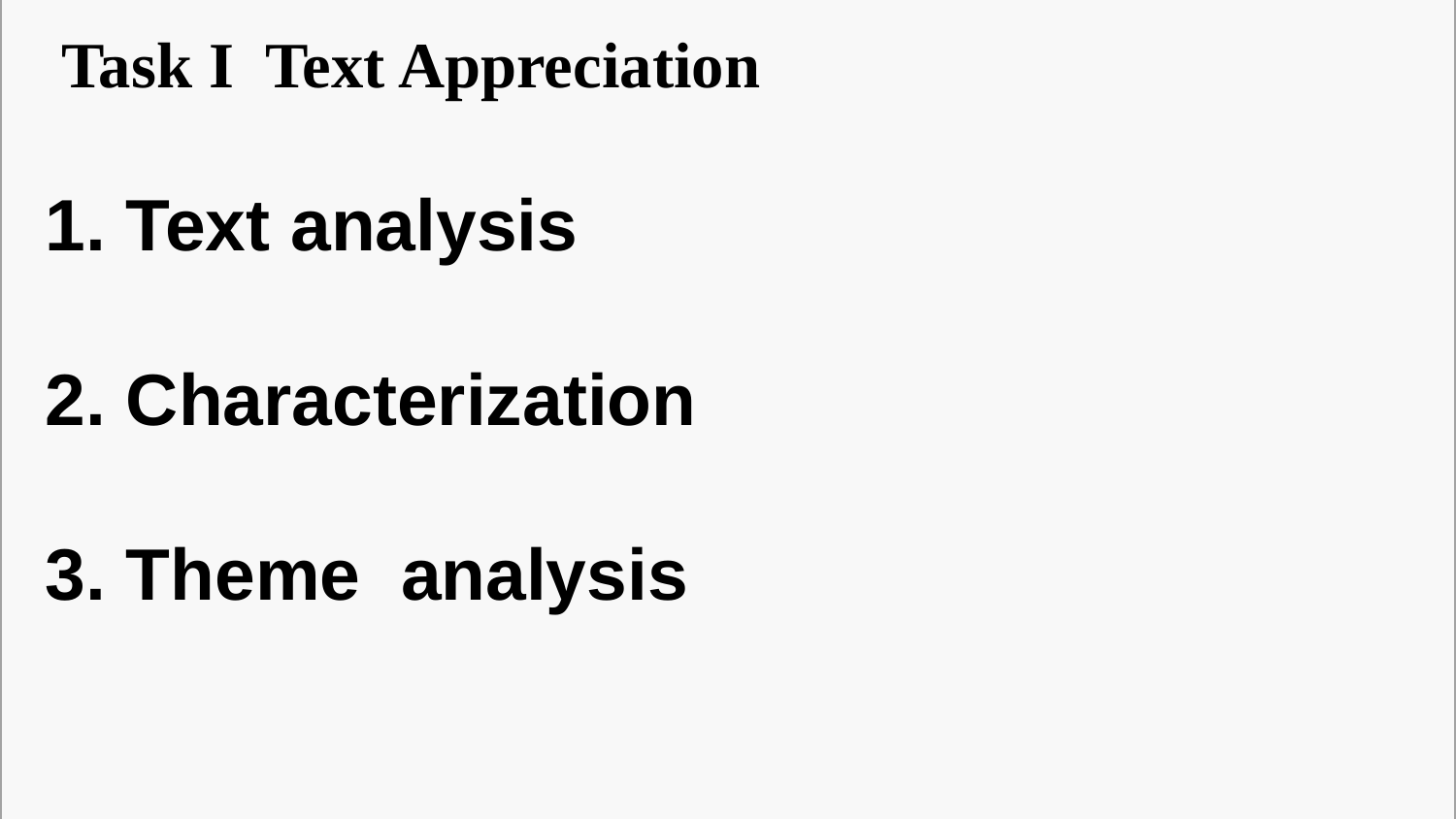

Task I  Text Appreciation

1. Text analysis

2. Characterization

3. Theme  analysis